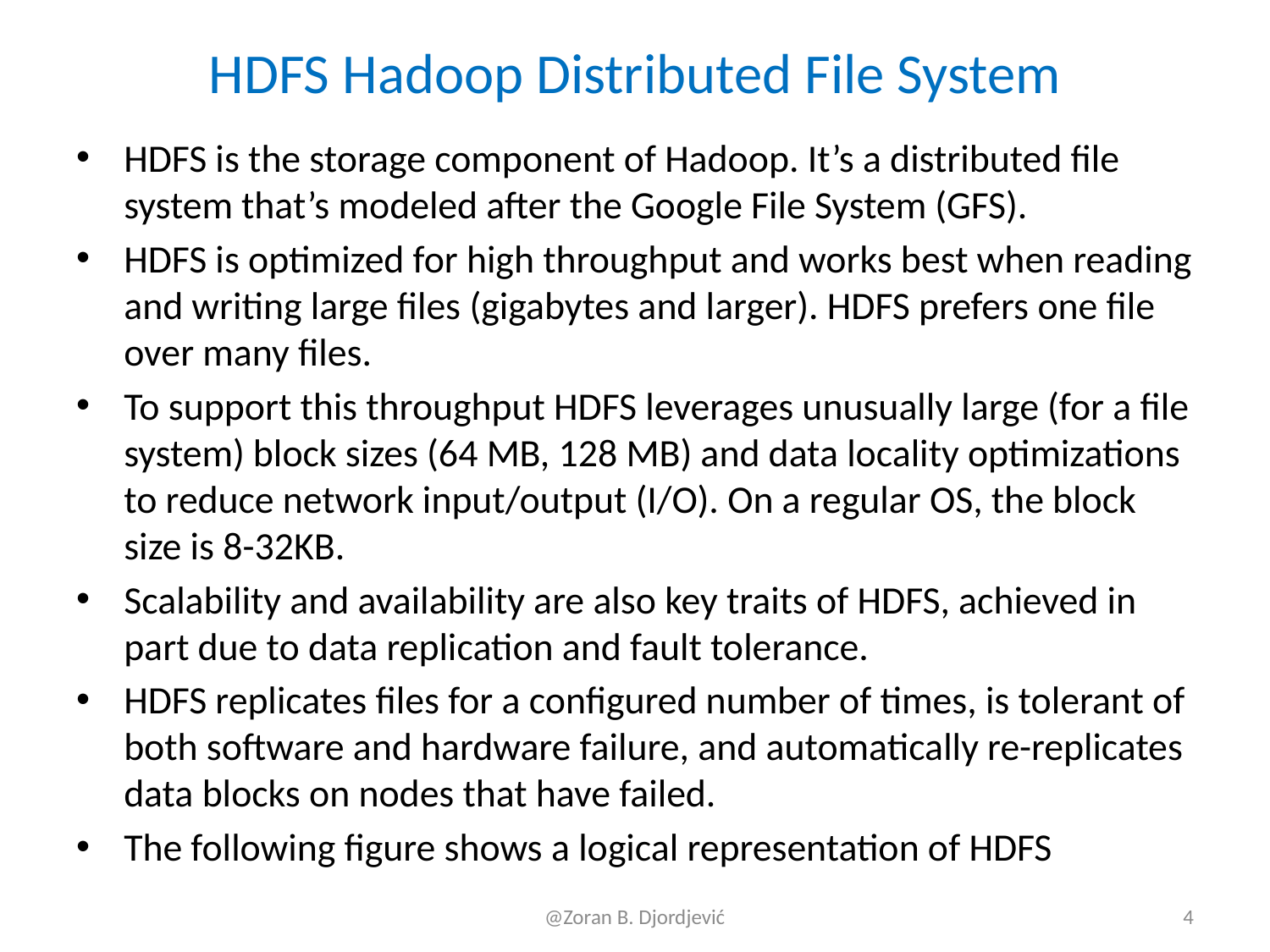

# HDFS Hadoop Distributed File System
HDFS is the storage component of Hadoop. It’s a distributed file system that’s modeled after the Google File System (GFS).
HDFS is optimized for high throughput and works best when reading and writing large files (gigabytes and larger). HDFS prefers one file over many files.
To support this throughput HDFS leverages unusually large (for a file system) block sizes (64 MB, 128 MB) and data locality optimizations to reduce network input/output (I/O). On a regular OS, the block size is 8-32KB.
Scalability and availability are also key traits of HDFS, achieved in part due to data replication and fault tolerance.
HDFS replicates files for a configured number of times, is tolerant of both software and hardware failure, and automatically re-replicates data blocks on nodes that have failed.
The following figure shows a logical representation of HDFS
@Zoran B. Djordjević
4